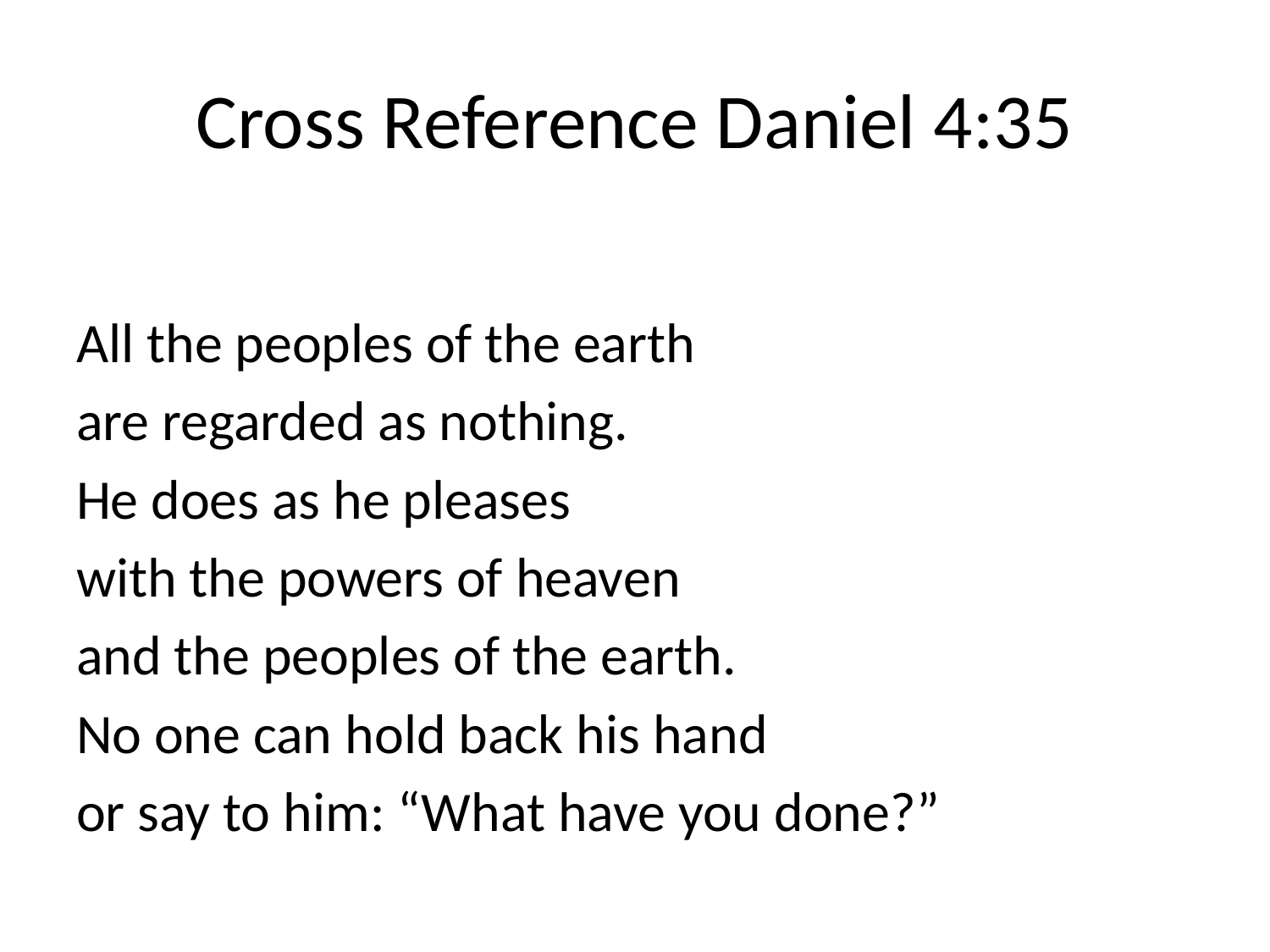

# Cross Reference Daniel 4:35

All the peoples of the earth
are regarded as nothing.
He does as he pleases
with the powers of heaven
and the peoples of the earth.
No one can hold back his hand
or say to him: “What have you done?”